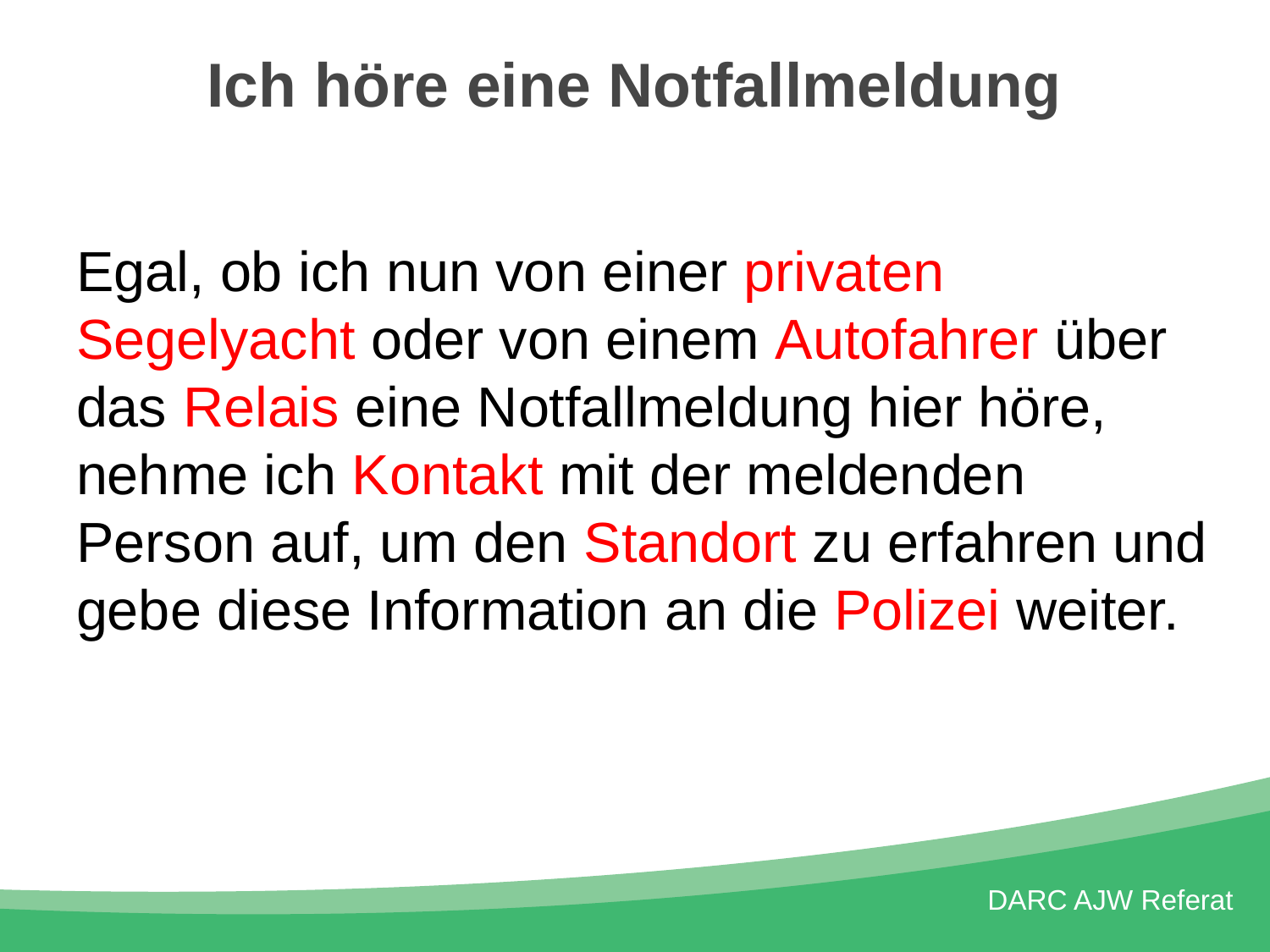

# Ich höre eine Notfallmeldung

Egal, ob ich nun von einer privaten Segelyacht oder von einem Autofahrer über das Relais eine Notfallmeldung hier höre, nehme ich Kontakt mit der meldenden Person auf, um den Standort zu erfahren und gebe diese Information an die Polizei weiter.